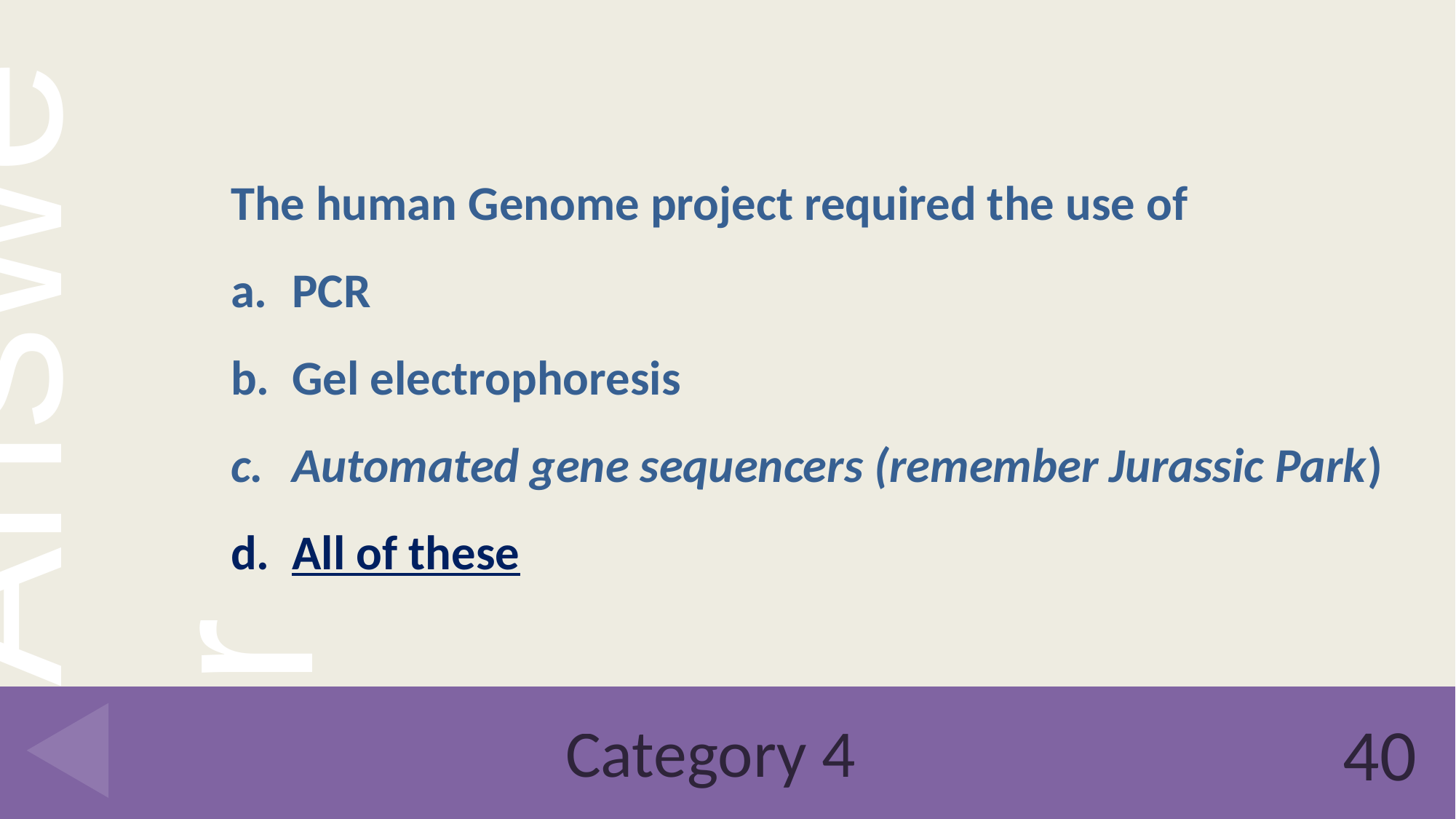

The human Genome project required the use of
PCR
Gel electrophoresis
Automated gene sequencers (remember Jurassic Park)
All of these
# Category 4
40